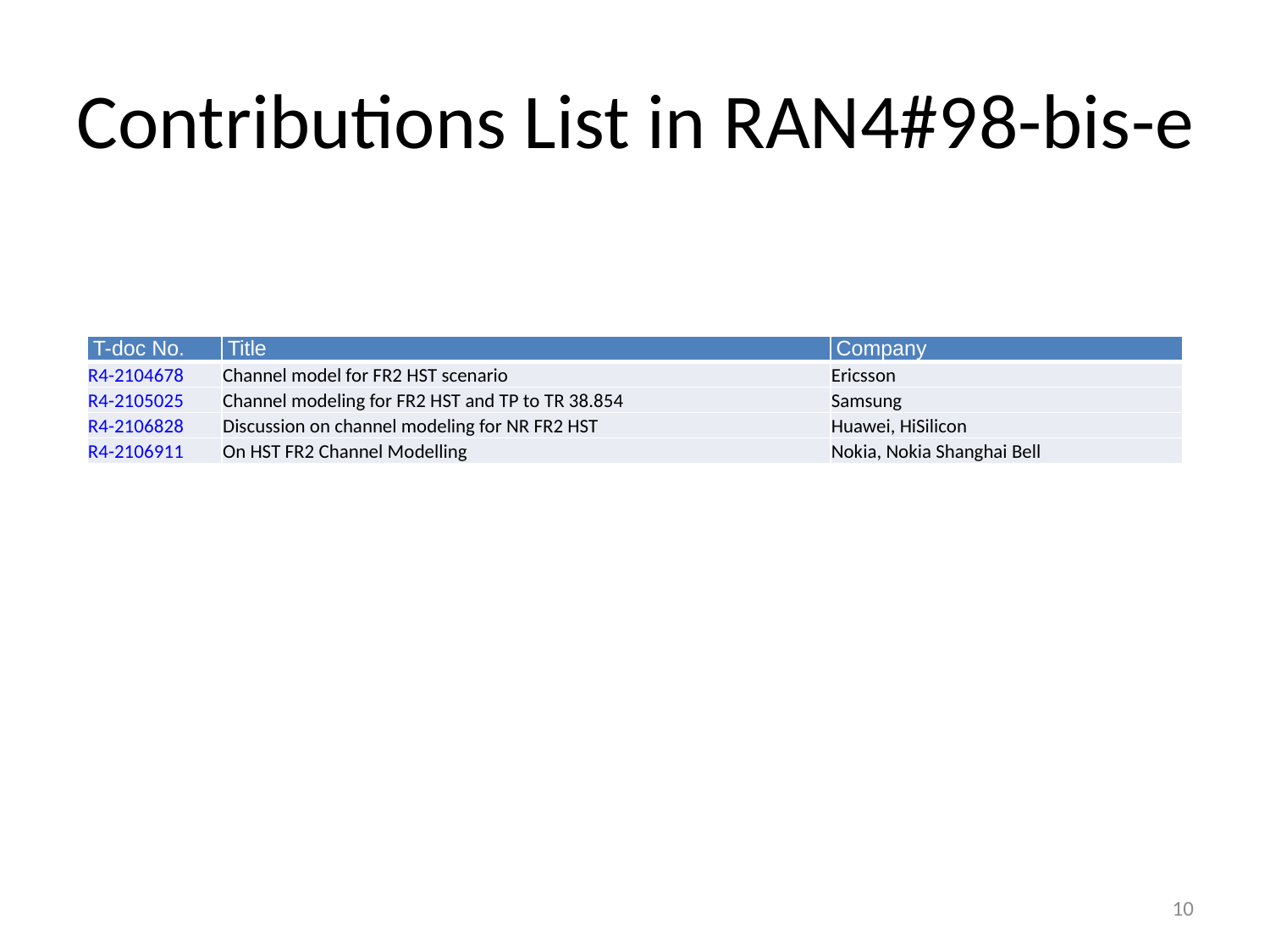

# Contributions List in RAN4#98-bis-e
| T-doc No. | Title | Company |
| --- | --- | --- |
| R4-2104678 | Channel model for FR2 HST scenario | Ericsson |
| R4-2105025 | Channel modeling for FR2 HST and TP to TR 38.854 | Samsung |
| R4-2106828 | Discussion on channel modeling for NR FR2 HST | Huawei, HiSilicon |
| R4-2106911 | On HST FR2 Channel Modelling | Nokia, Nokia Shanghai Bell |
10